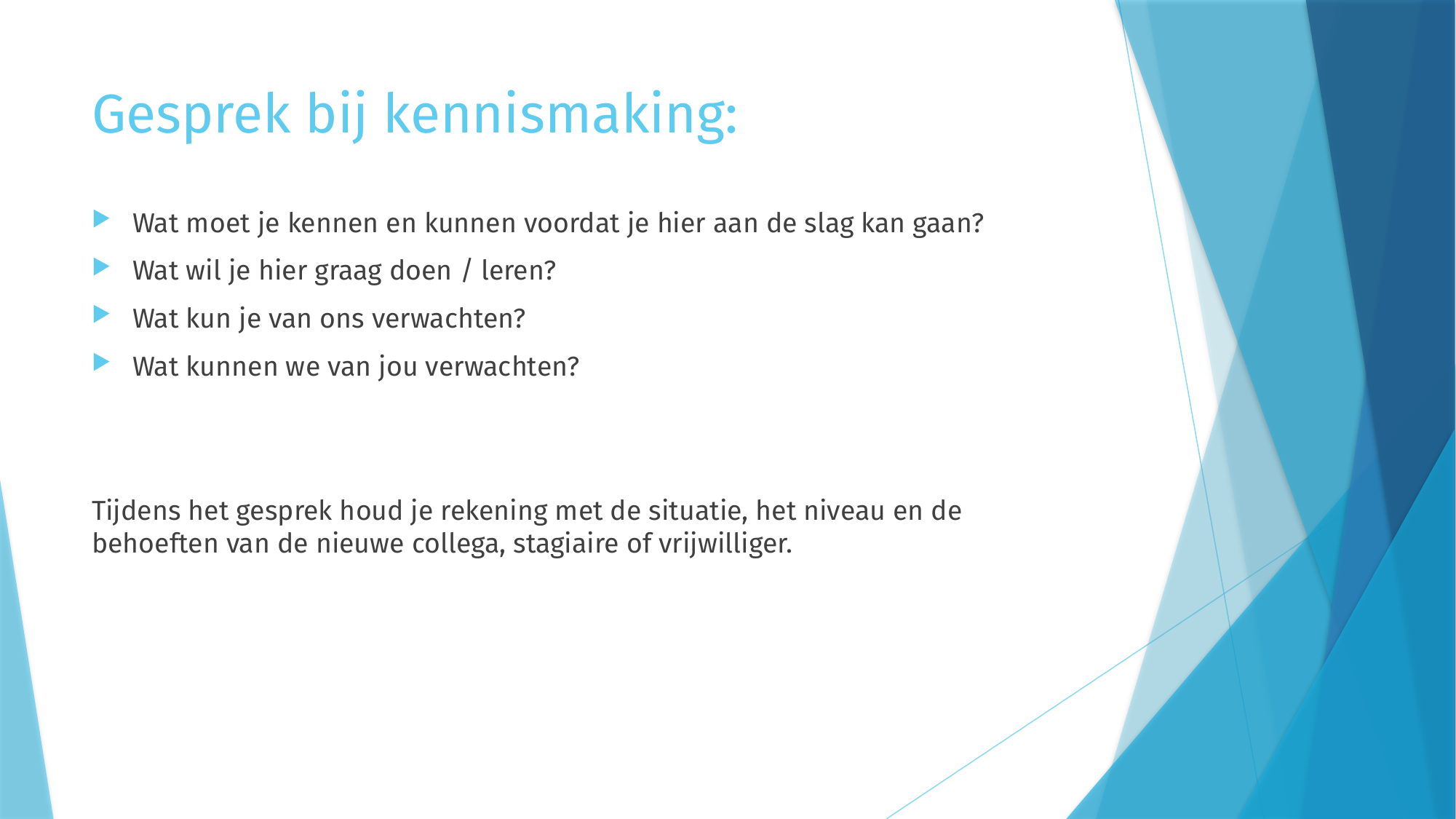

# Gesprek bij kennismaking:

Wat moet je kennen en kunnen voordat je hier aan de slag kan gaan?
Wat wil je hier graag doen / leren?
Wat kun je van ons verwachten?
Wat kunnen we van jou verwachten?

Tijdens het gesprek houd je rekening met de situatie, het niveau en de behoeften van de nieuwe collega, stagiaire of vrijwilliger.